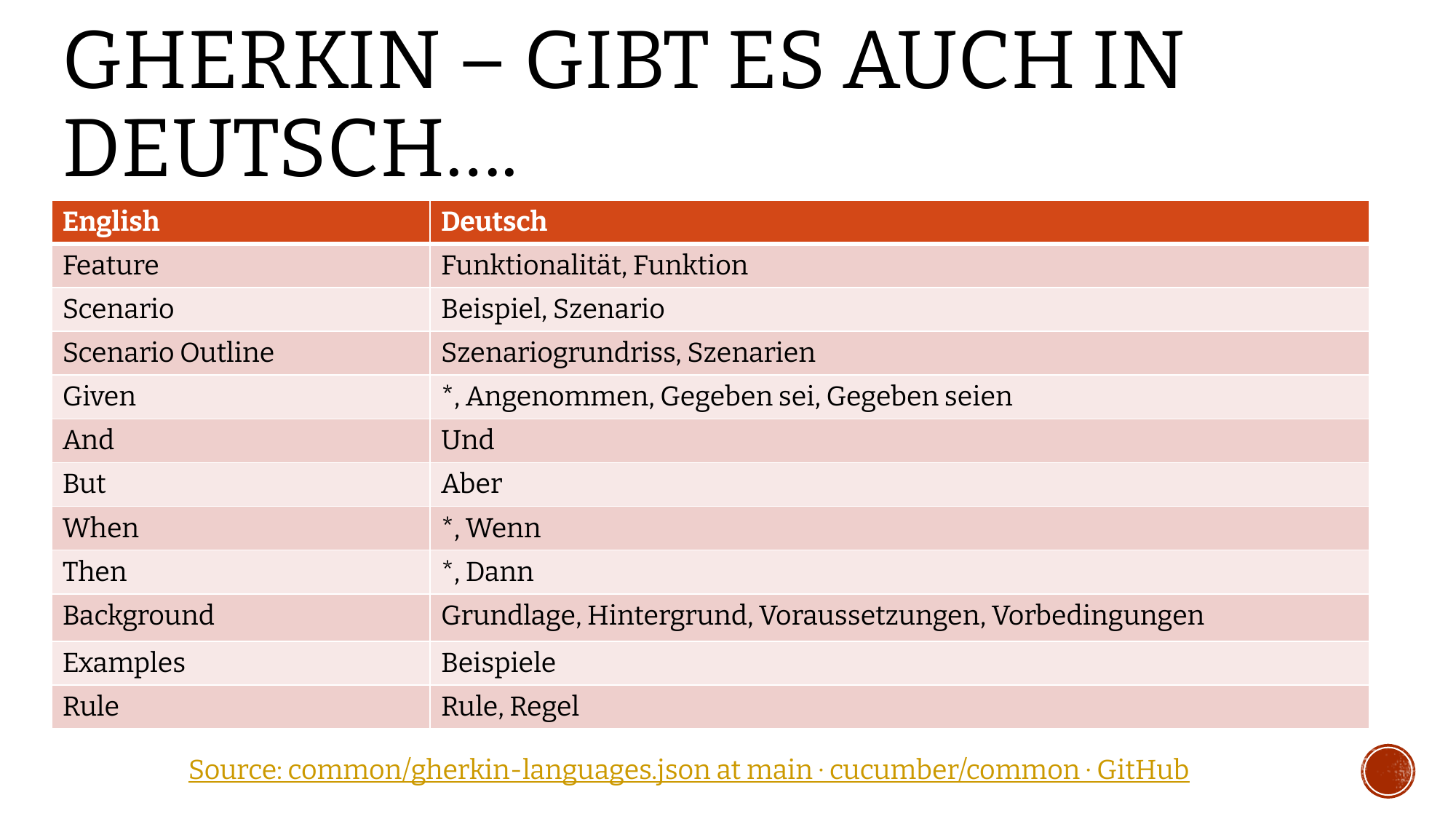

# Gherkin – Gibt es auch in deutsch….
| English | Deutsch |
| --- | --- |
| Feature | Funktionalität, Funktion |
| Scenario | Beispiel, Szenario |
| Scenario Outline | Szenariogrundriss, Szenarien |
| Given | \*, Angenommen, Gegeben sei, Gegeben seien |
| And | Und |
| But | Aber |
| When | \*, Wenn |
| Then | \*, Dann |
| Background | Grundlage, Hintergrund, Voraussetzungen, Vorbedingungen |
| Examples | Beispiele |
| Rule | Rule, Regel |
Source: common/gherkin-languages.json at main · cucumber/common · GitHub